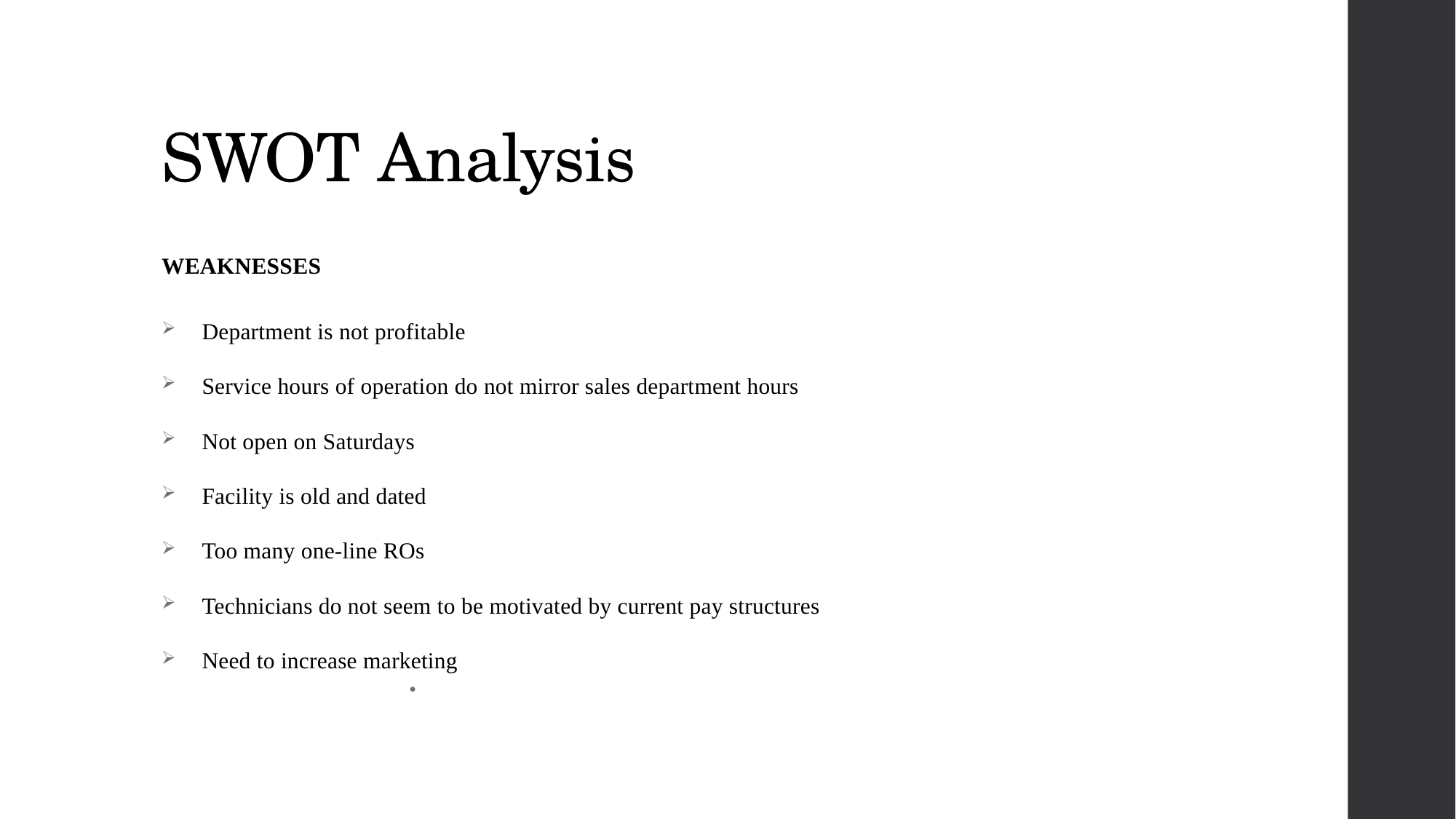

# SWOT Analysis
WEAKNESSES
Department is not profitable
Service hours of operation do not mirror sales department hours
Not open on Saturdays
Facility is old and dated
Too many one-line ROs
Technicians do not seem to be motivated by current pay structures
Need to increase marketing